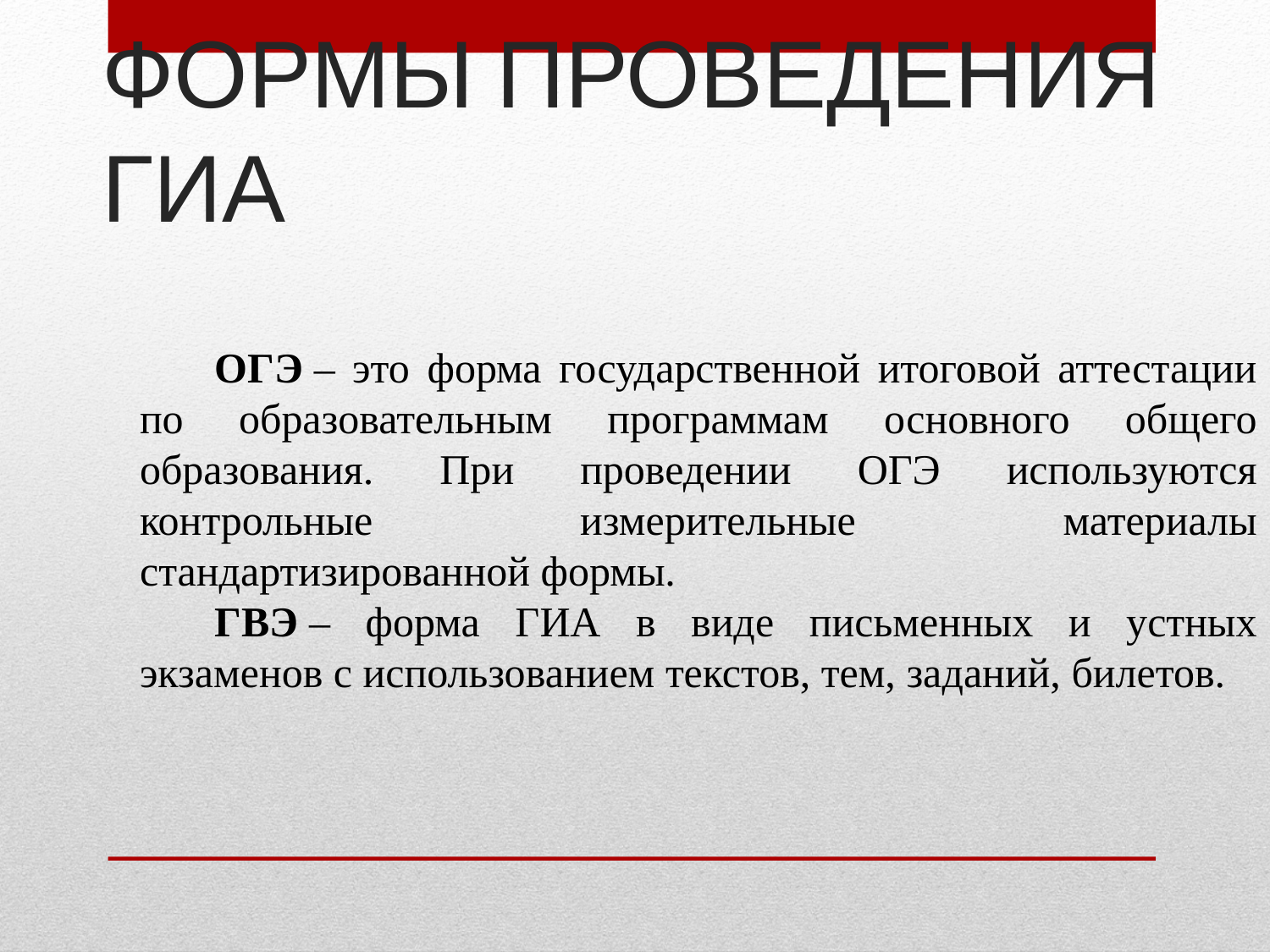

# ФОРМЫ ПРОВЕДЕНИЯ ГИА
ОГЭ – это форма государственной итоговой аттестации по образовательным программам основного общего образования. При проведении ОГЭ используются контрольные измерительные материалы стандартизированной формы.
ГВЭ – форма ГИА в виде письменных и устных экзаменов с использованием текстов, тем, заданий, билетов.